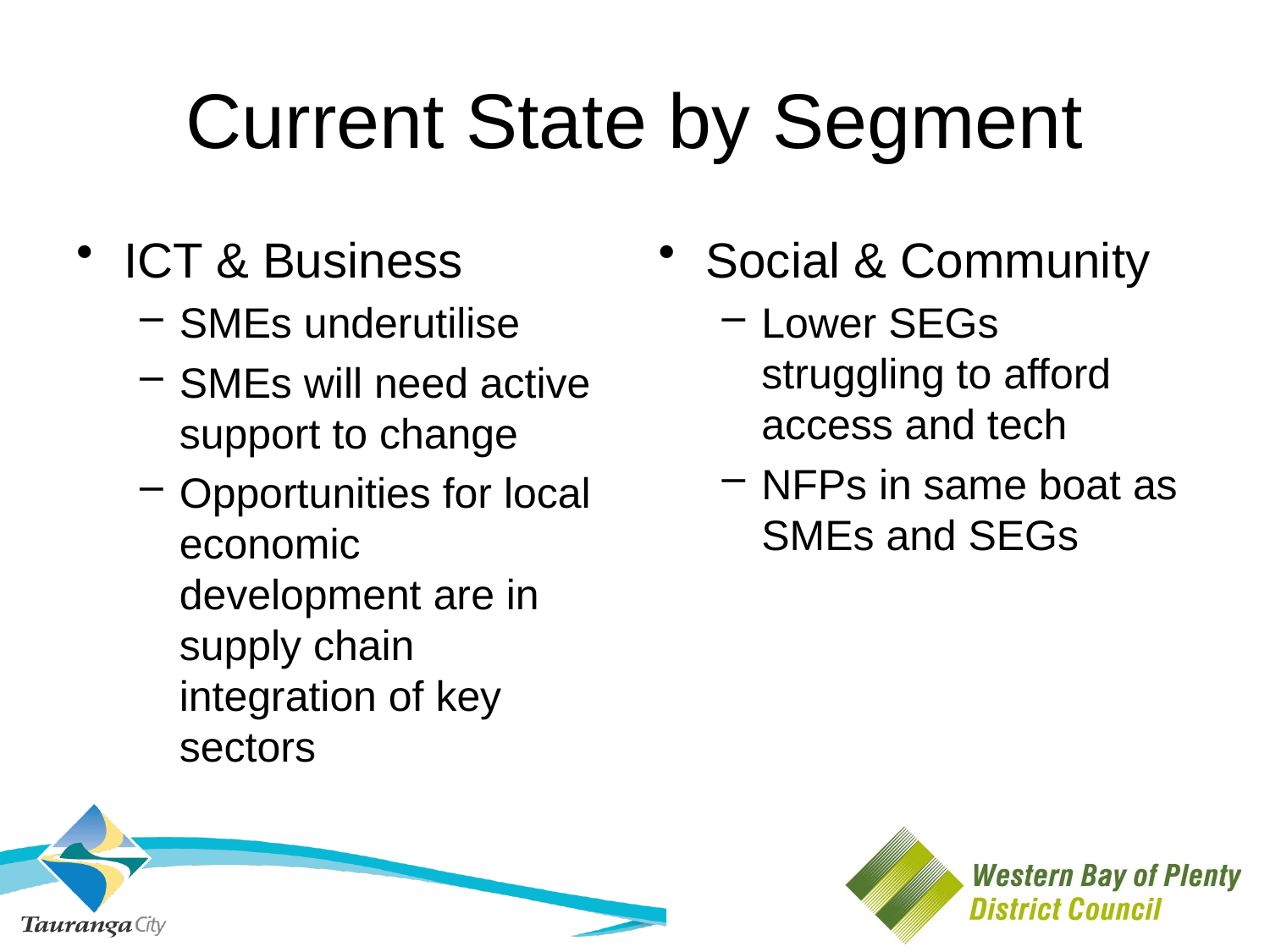

# Current State by Segment
ICT & Business
SMEs underutilise
SMEs will need active support to change
Opportunities for local economic development are in supply chain integration of key sectors
Social & Community
Lower SEGs struggling to afford access and tech
NFPs in same boat as SMEs and SEGs